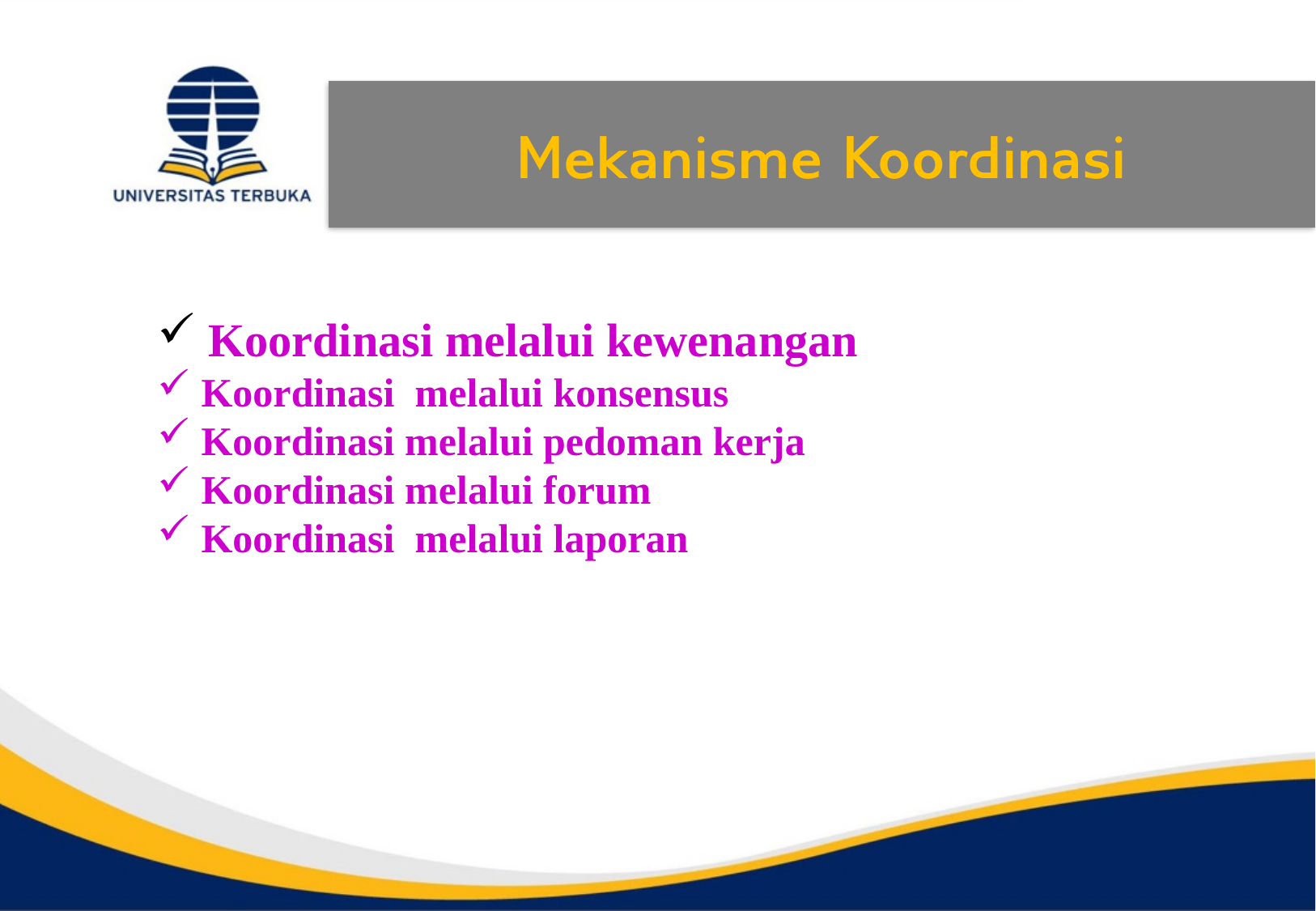

Mekanisme Koordinasi
 Koordinasi melalui kewenangan
 Koordinasi  melalui konsensus
 Koordinasi melalui pedoman kerja
 Koordinasi melalui forum
 Koordinasi  melalui laporan